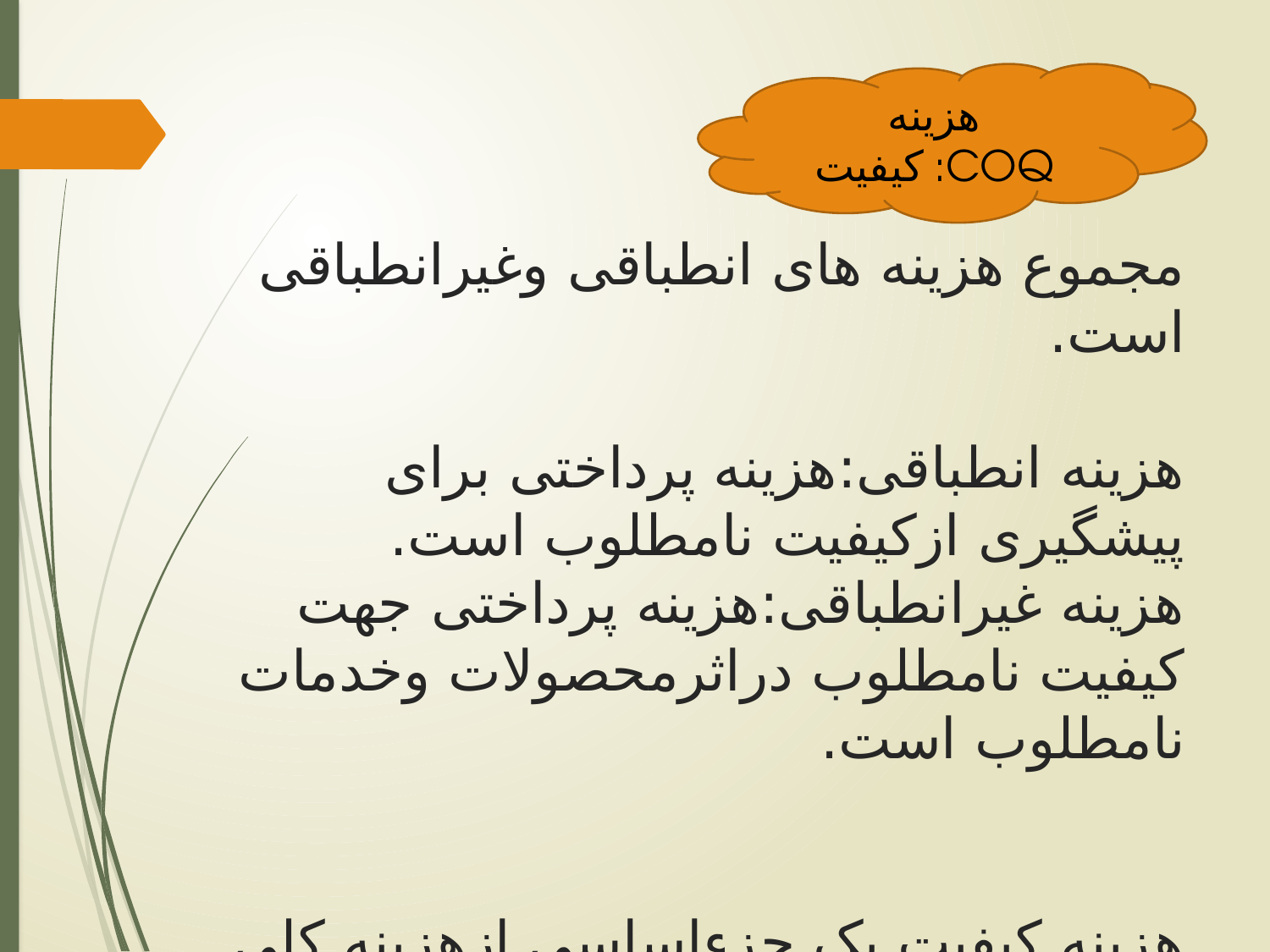

هزینه کیفیت :COQ
# مجموع هزینه های انطباقی وغیرانطباقی است. هزینه انطباقی:هزینه پرداختی برای پیشگیری ازکیفیت نامطلوب است. هزینه غیرانطباقی:هزینه پرداختی جهت کیفیت نامطلوب دراثرمحصولات وخدمات نامطلوب است. هزینه کیفیت یک جزءاساسی ازهزینه کلی هرپروژه ساختمانی است.